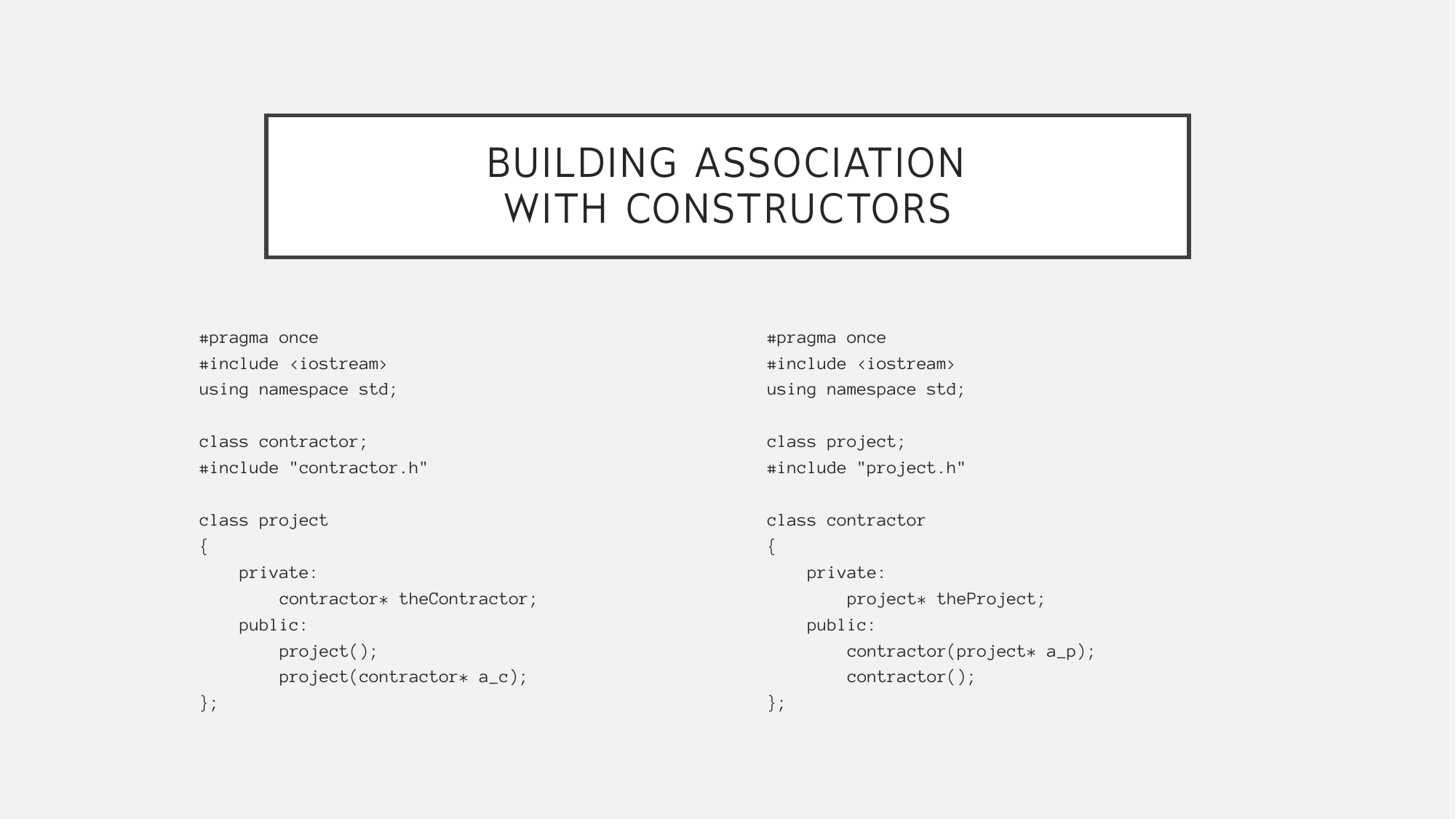

# Building Association With Constructors
#pragma once
#include <iostream>
using namespace std;

class contractor;
#include "contractor.h"

class project
{
    private:
        contractor* theContractor;
    public:
        project();
        project(contractor* a_c);
};

#pragma once
#include <iostream>
using namespace std;

class project;
#include "project.h"

class contractor
{
    private:
        project* theProject;
    public:
        contractor(project* a_p);
        contractor();
};